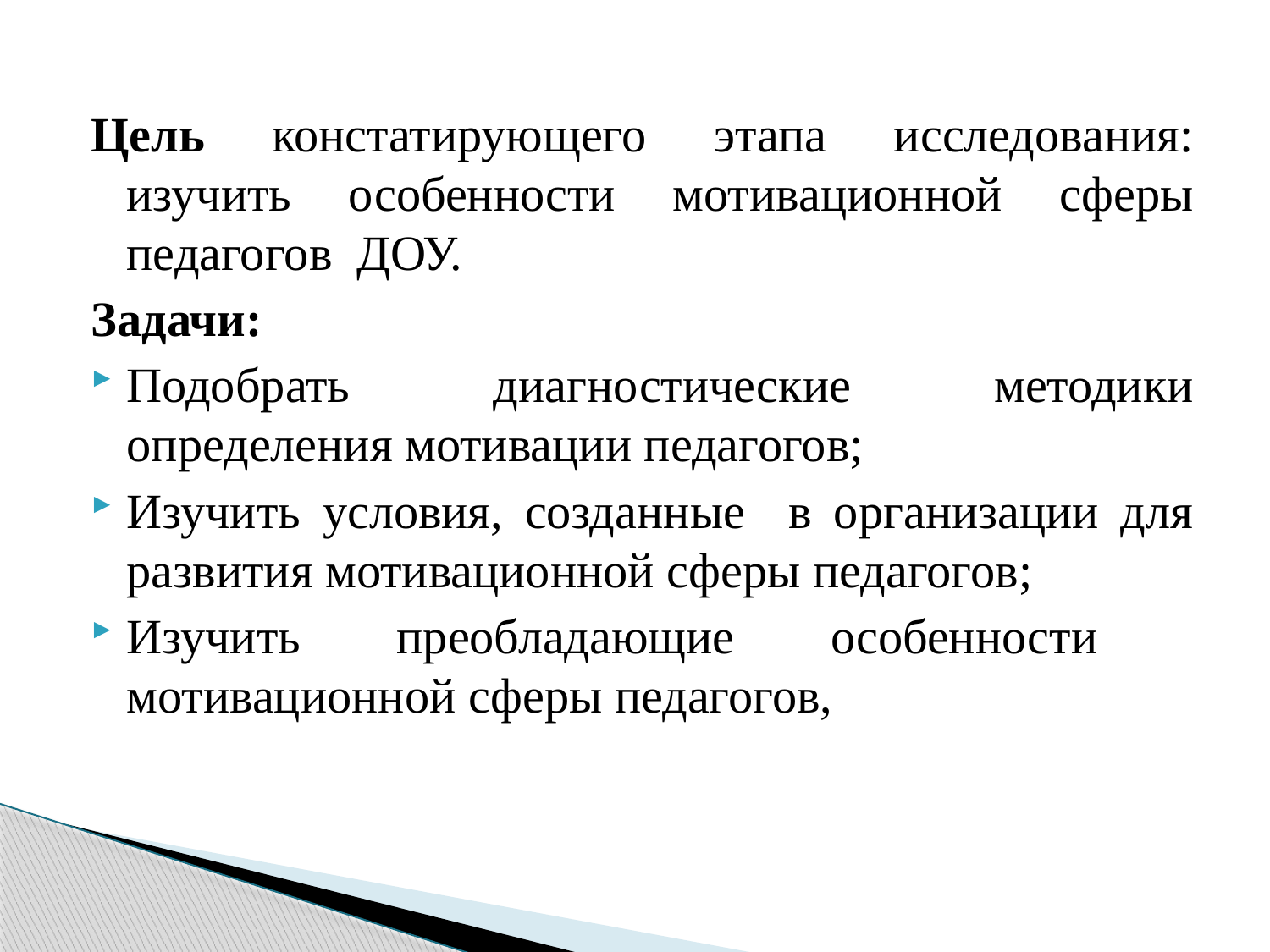

Цель констатирующего этапа исследования: изучить особенности мотивационной сферы педагогов  ДОУ.
Задачи:
Подобрать диагностические методики определения мотивации педагогов;
Изучить условия, созданные  в организации для развития мотивационной сферы педагогов;
Изучить преобладающие особенности  мотивационной сферы педагогов,